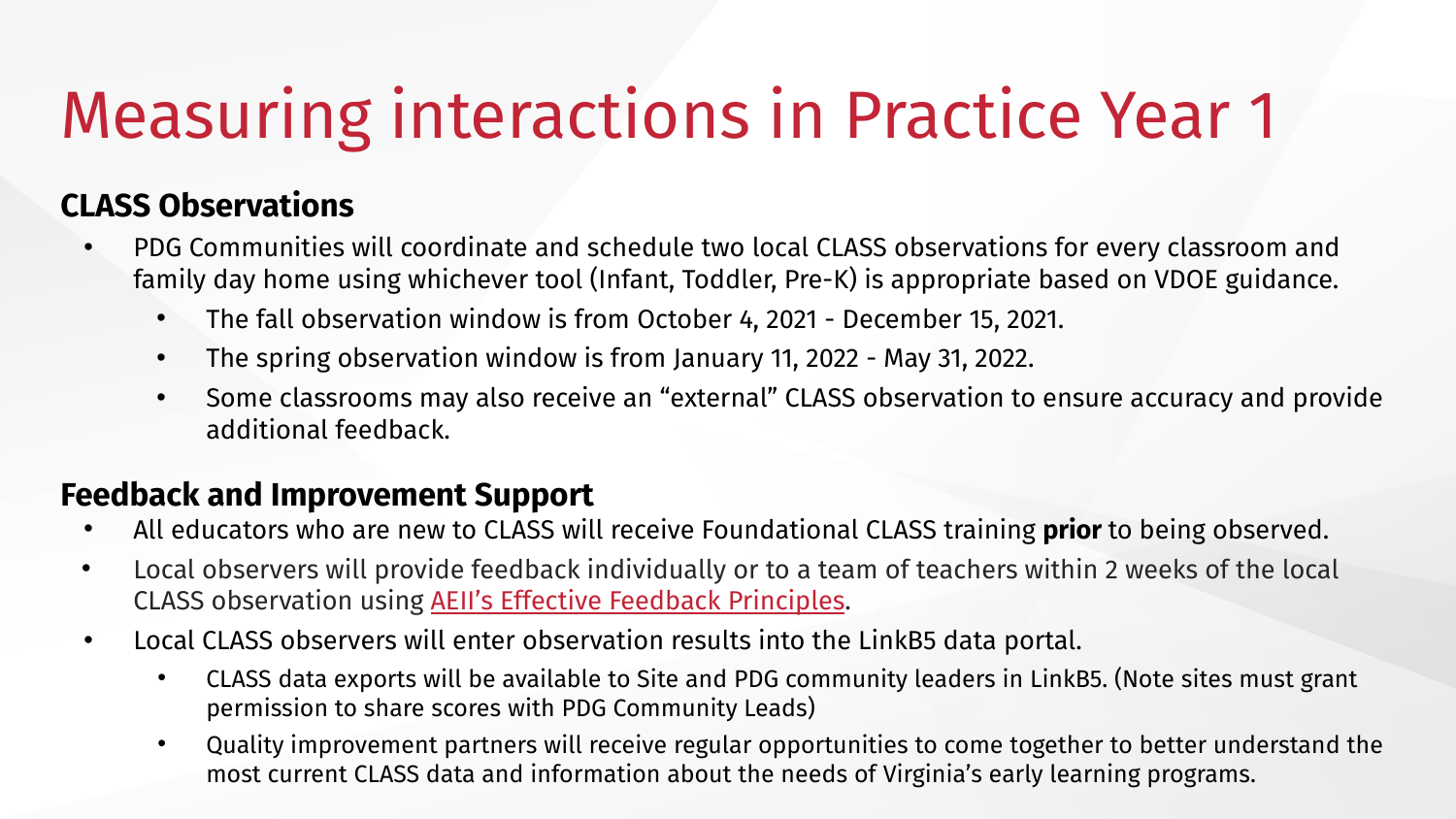

# Measuring interactions in Practice Year 1
CLASS Observations

PDG Communities will coordinate and schedule two local CLASS observations for every classroom and family day home using whichever tool (Infant, Toddler, Pre-K) is appropriate based on VDOE guidance.
The fall observation window is from October 4, 2021 - December 15, 2021.
The spring observation window is from January 11, 2022 - May 31, 2022.
Some classrooms may also receive an “external” CLASS observation to ensure accuracy and provide additional feedback.

Feedback and Improvement Support
All educators who are new to CLASS will receive Foundational CLASS training prior to being observed.
Local observers will provide feedback individually or to a team of teachers within 2 weeks of the local CLASS observation using AEII’s Effective Feedback Principles.
Local CLASS observers will enter observation results into the LinkB5 data portal.
CLASS data exports will be available to Site and PDG community leaders in LinkB5. (Note sites must grant permission to share scores with PDG Community Leads)
Quality improvement partners will receive regular opportunities to come together to better understand the most current CLASS data and information about the needs of Virginia’s early learning programs.